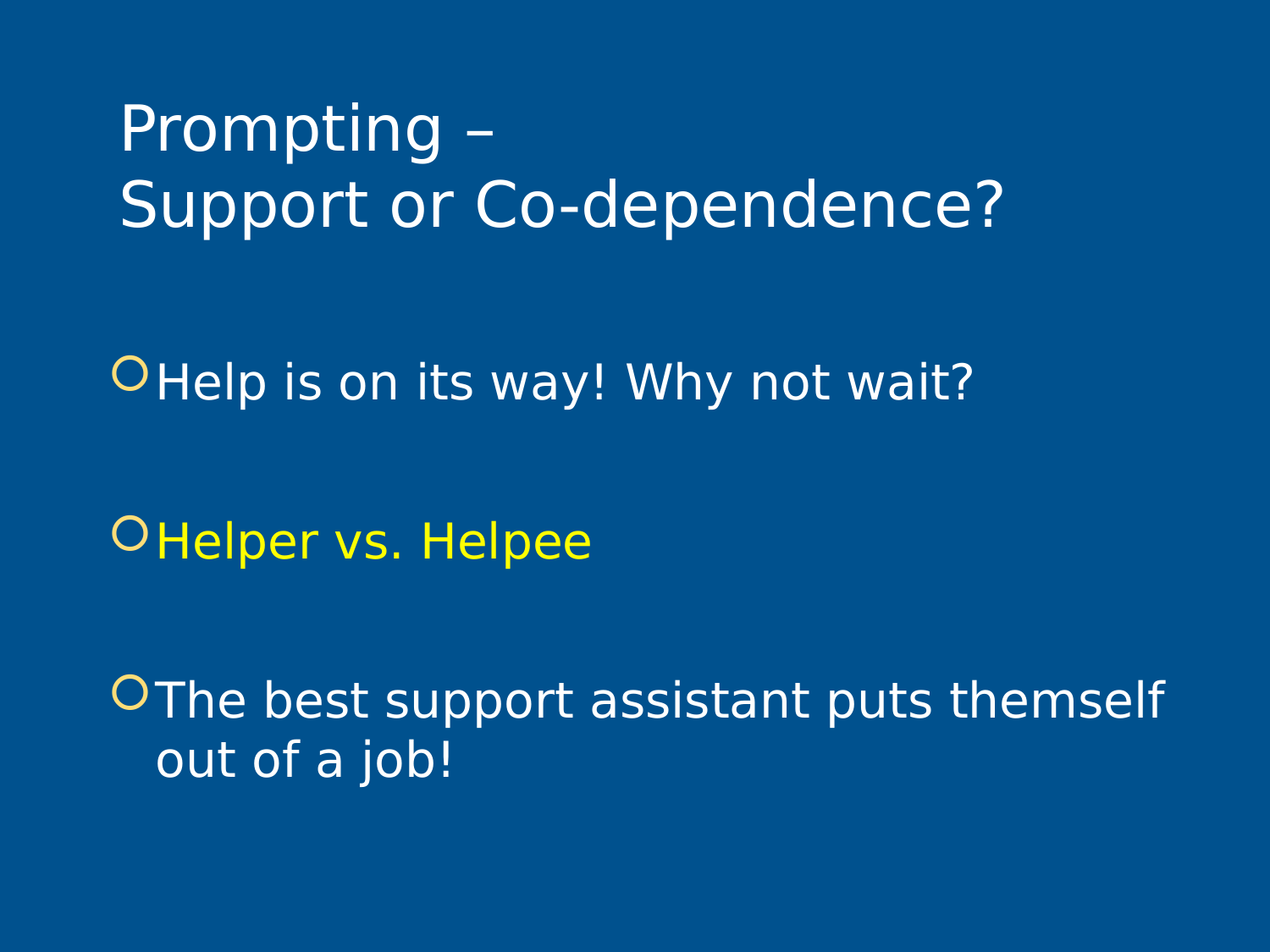

# Prompting – Support or Co-dependence?

Help is on its way! Why not wait?

Helper vs. Helpee

The best support assistant puts themself out of a job!